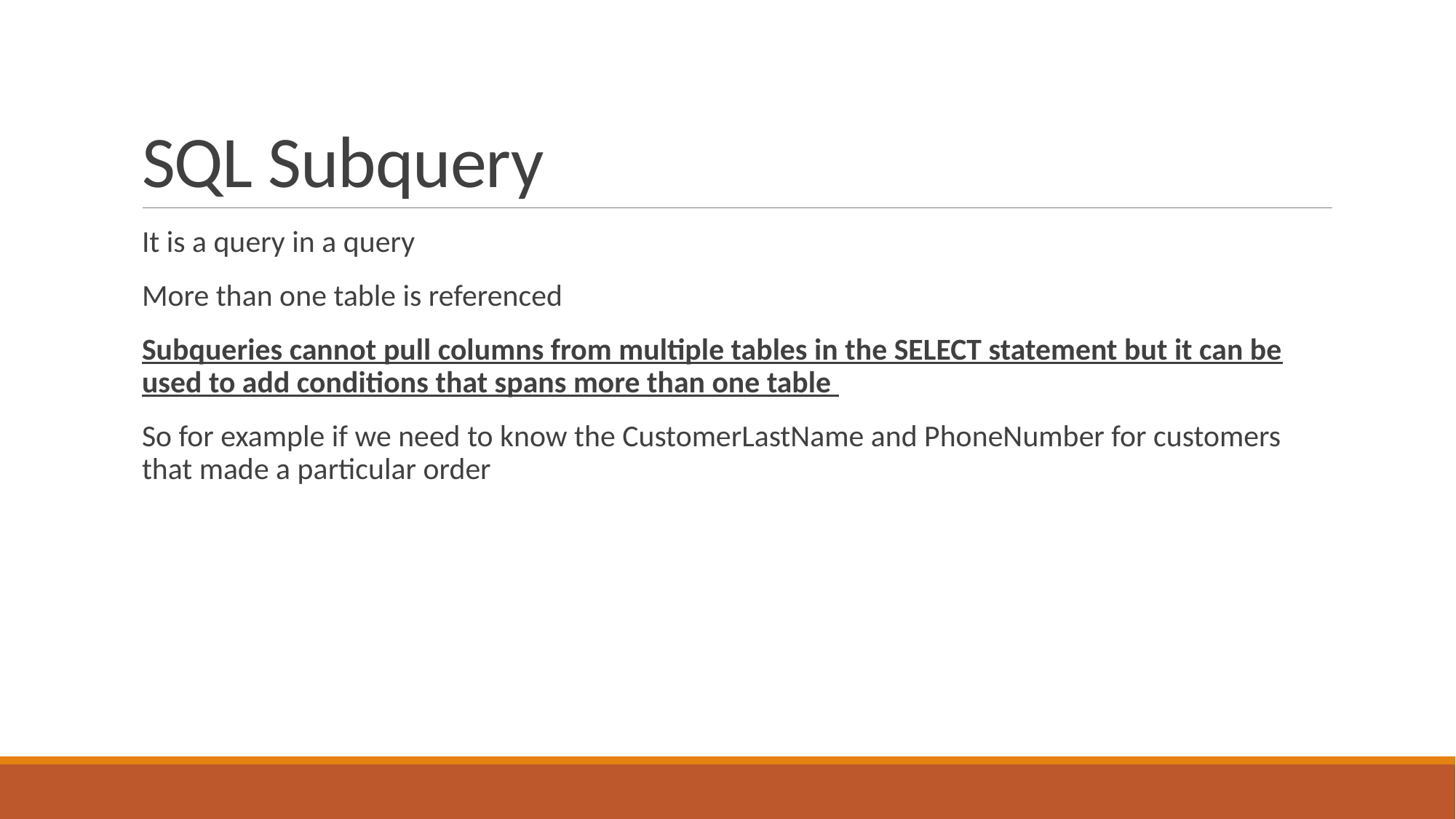

# SQL Subquery
It is a query in a query
More than one table is referenced
Subqueries cannot pull columns from multiple tables in the SELECT statement but it can be used to add conditions that spans more than one table
So for example if we need to know the CustomerLastName and PhoneNumber for customers that made a particular order